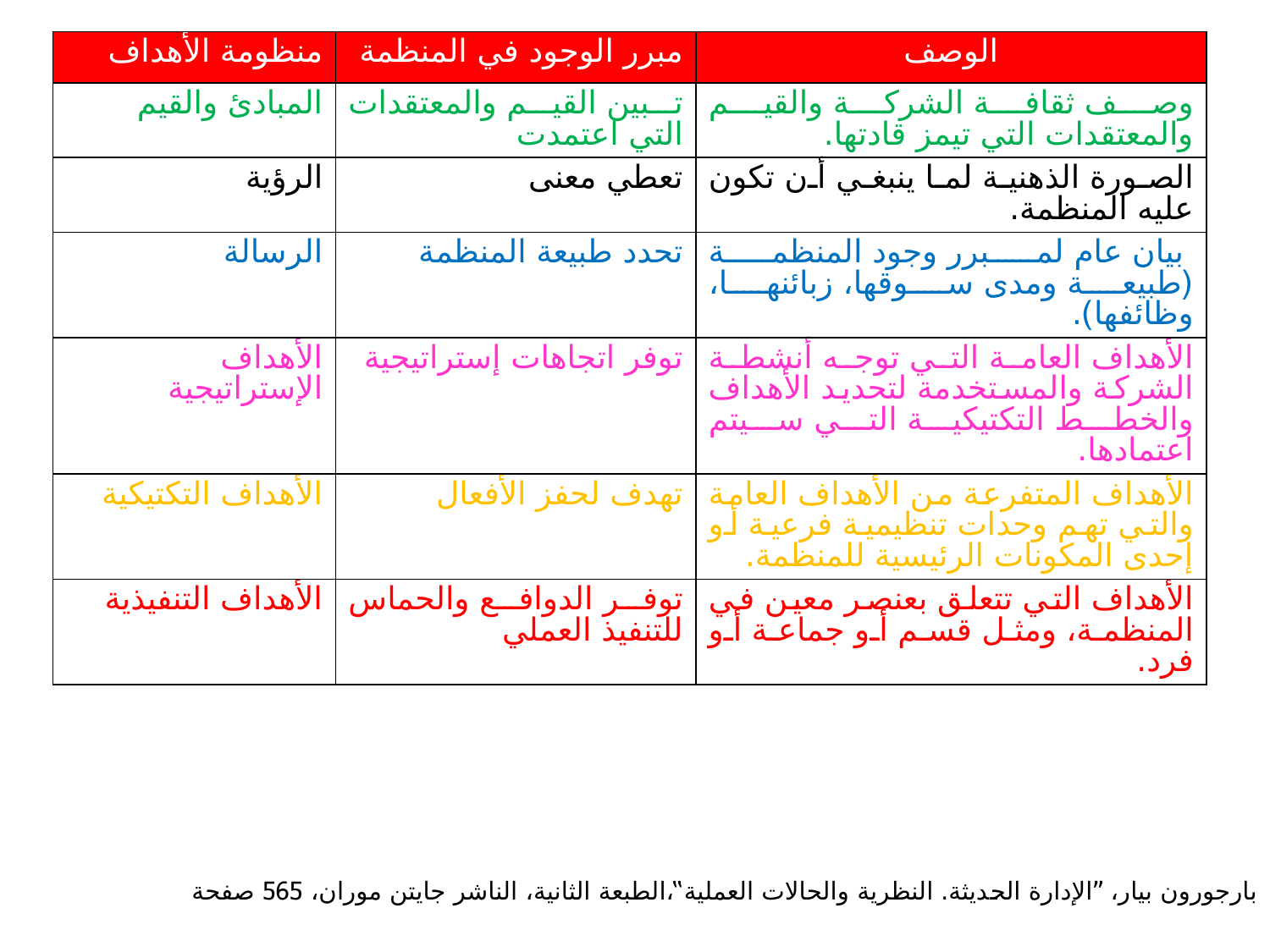

| منظومة الأهداف | مبرر الوجود في المنظمة | الوصف |
| --- | --- | --- |
| المبادئ والقيم | تبين القيم والمعتقدات التي اعتمدت | وصف ثقافة الشركة والقيم والمعتقدات التي تيمز قادتها. |
| الرؤية | تعطي معنى | الصورة الذهنية لما ينبغي أن تكون عليه المنظمة. |
| الرسالة | تحدد طبيعة المنظمة | بيان عام لمبرر وجود المنظمة (طبيعة ومدى سوقها، زبائنها، وظائفها). |
| الأهداف الإستراتيجية | توفر اتجاهات إستراتيجية | الأهداف العامة التي توجه أنشطة الشركة والمستخدمة لتحديد الأهداف والخطط التكتيكية التي سيتم اعتمادها. |
| الأهداف التكتيكية | تهدف لحفز الأفعال | الأهداف المتفرعة من الأهداف العامة والتي تهم وحدات تنظيمية فرعية أو إحدى المكونات الرئيسية للمنظمة. |
| الأهداف التنفيذية | توفر الدوافع والحماس للتنفيذ العملي | الأهداف التي تتعلق بعنصر معين في المنظمة، ومثل قسم أو جماعة أو فرد. |
بارجورون بيار، ”الإدارة الحديثة. النظرية والحالات العملية“،الطبعة الثانية، الناشر جايتن موران، 565 صفحة